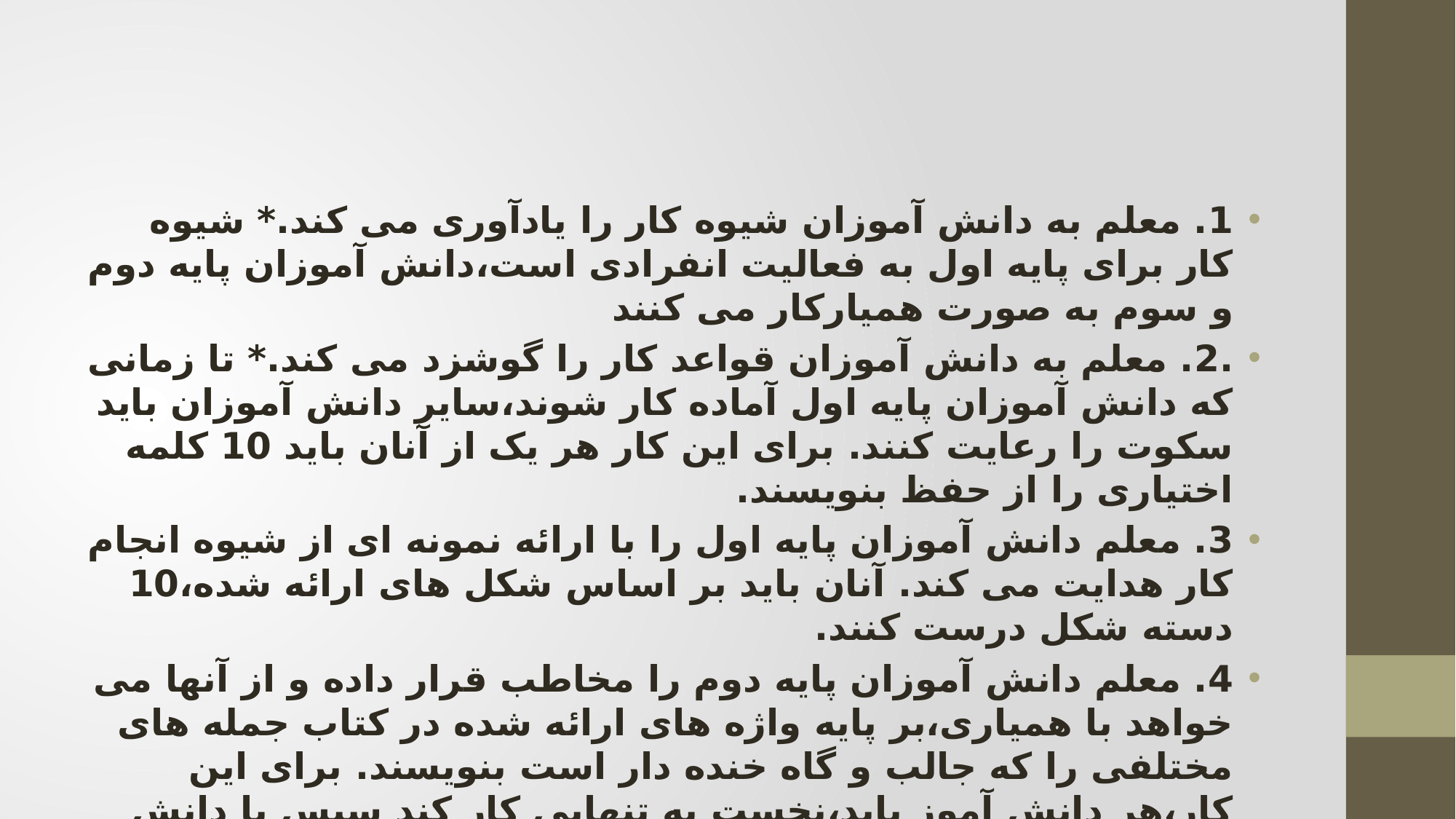

#
1. معلم به دانش آموزان شیوه کار را یادآوری می کند.* شیوه کار برای پایه اول به فعالیت انفرادی است،دانش آموزان پایه دوم و سوم به صورت همیارکار می کنند
.2. معلم به دانش آموزان قواعد کار را گوشزد می کند.* تا زمانی که دانش آموزان پایه اول آماده کار شوند،سایر دانش آموزان باید سکوت را رعایت کنند. برای این کار هر یک از آنان باید 10 کلمه اختیاری را از حفظ بنویسند.
3. معلم دانش آموزان پایه اول را با ارائه نمونه ای از شیوه انجام کار هدایت می کند. آنان باید بر اساس شکل های ارائه شده،10 دسته شکل درست کنند.
4. معلم دانش آموزان پایه دوم را مخاطب قرار داده و از آنها می خواهد با همیاری،بر پایه واژه های ارائه شده در کتاب جمله های مختلفی را که جالب و گاه خنده دار است بنویسند. برای این کار،هر دانش آموز باید،نخست به تنهایی کار کند سپس با دانش آموز همجوار خود با همدیگر به جمله های جالب تری فکر کنند یا جمله هایی را که هر یک آماده اند مورد توجه قرار داده و آنها را جذاب تر سازند.